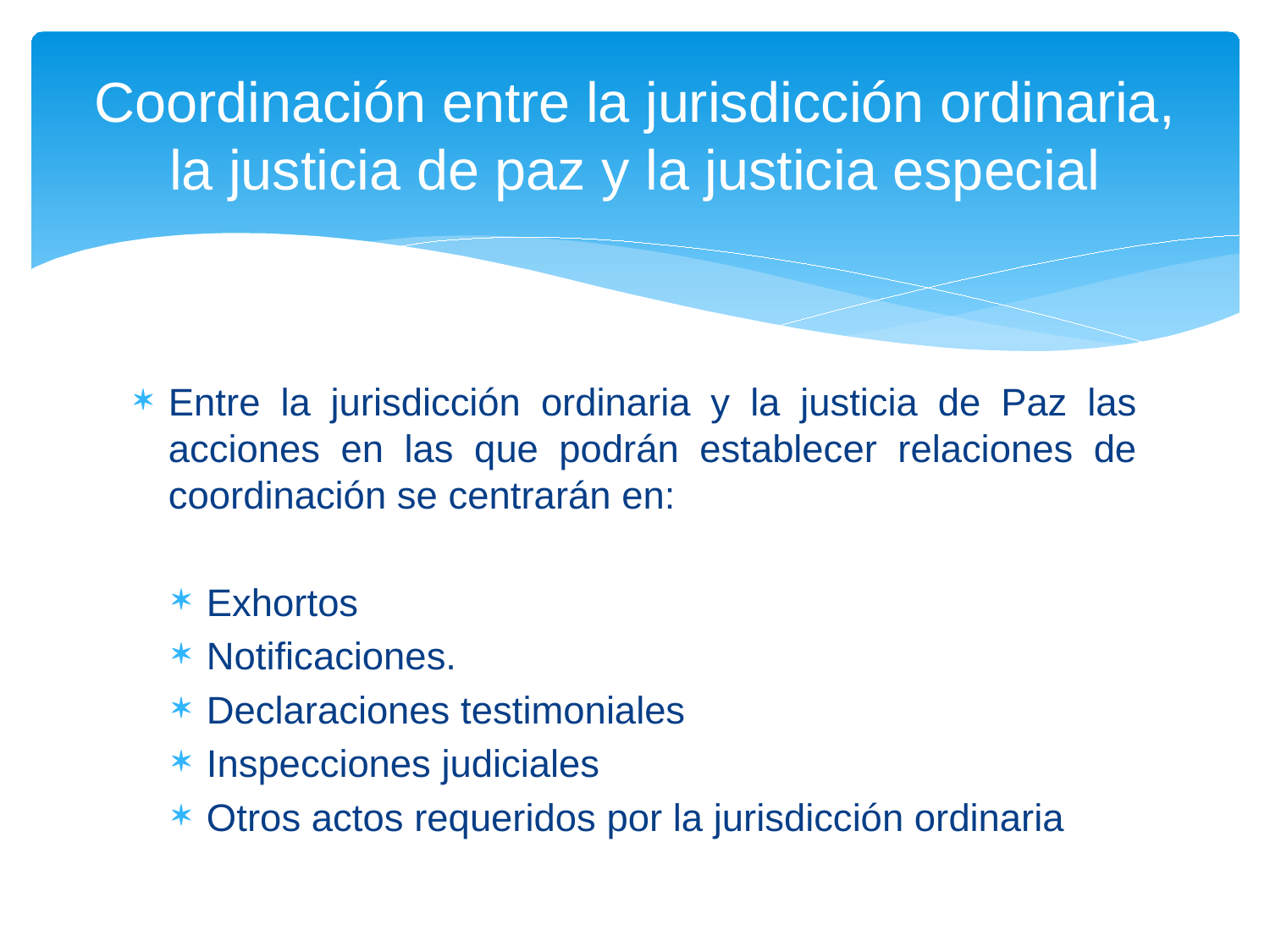

# Coordinación entre la jurisdicción ordinaria, la justicia de paz y la justicia especial
Entre la jurisdicción ordinaria y la justicia de Paz las acciones en las que podrán establecer relaciones de coordinación se centrarán en:

Exhortos
Notificaciones.
Declaraciones testimoniales
Inspecciones judiciales
Otros actos requeridos por la jurisdicción ordinaria